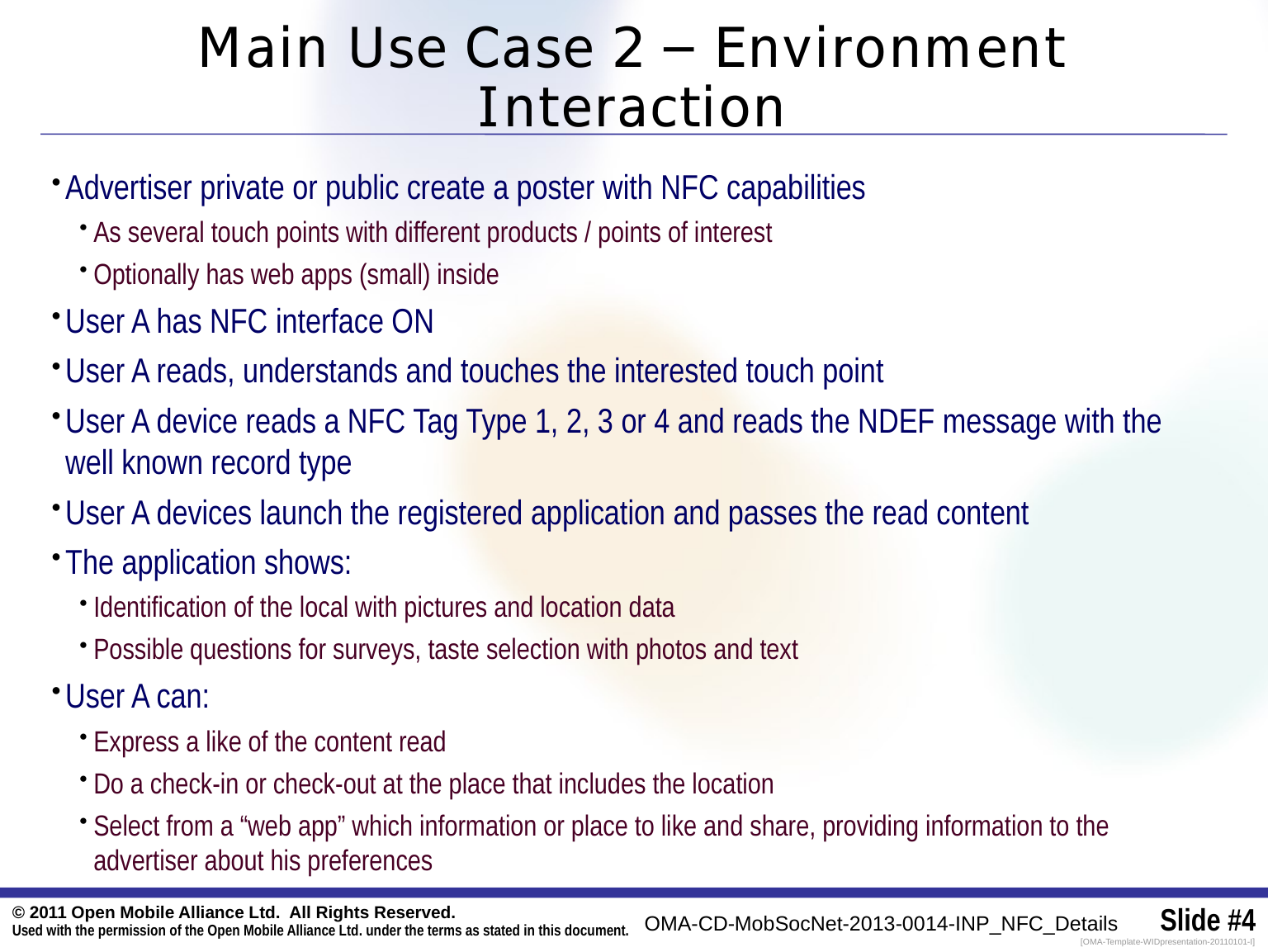

# Main Use Case 2 – Environment Interaction
Advertiser private or public create a poster with NFC capabilities
As several touch points with different products / points of interest
Optionally has web apps (small) inside
User A has NFC interface ON
User A reads, understands and touches the interested touch point
User A device reads a NFC Tag Type 1, 2, 3 or 4 and reads the NDEF message with the well known record type
User A devices launch the registered application and passes the read content
The application shows:
Identification of the local with pictures and location data
Possible questions for surveys, taste selection with photos and text
User A can:
Express a like of the content read
Do a check-in or check-out at the place that includes the location
Select from a “web app” which information or place to like and share, providing information to the advertiser about his preferences